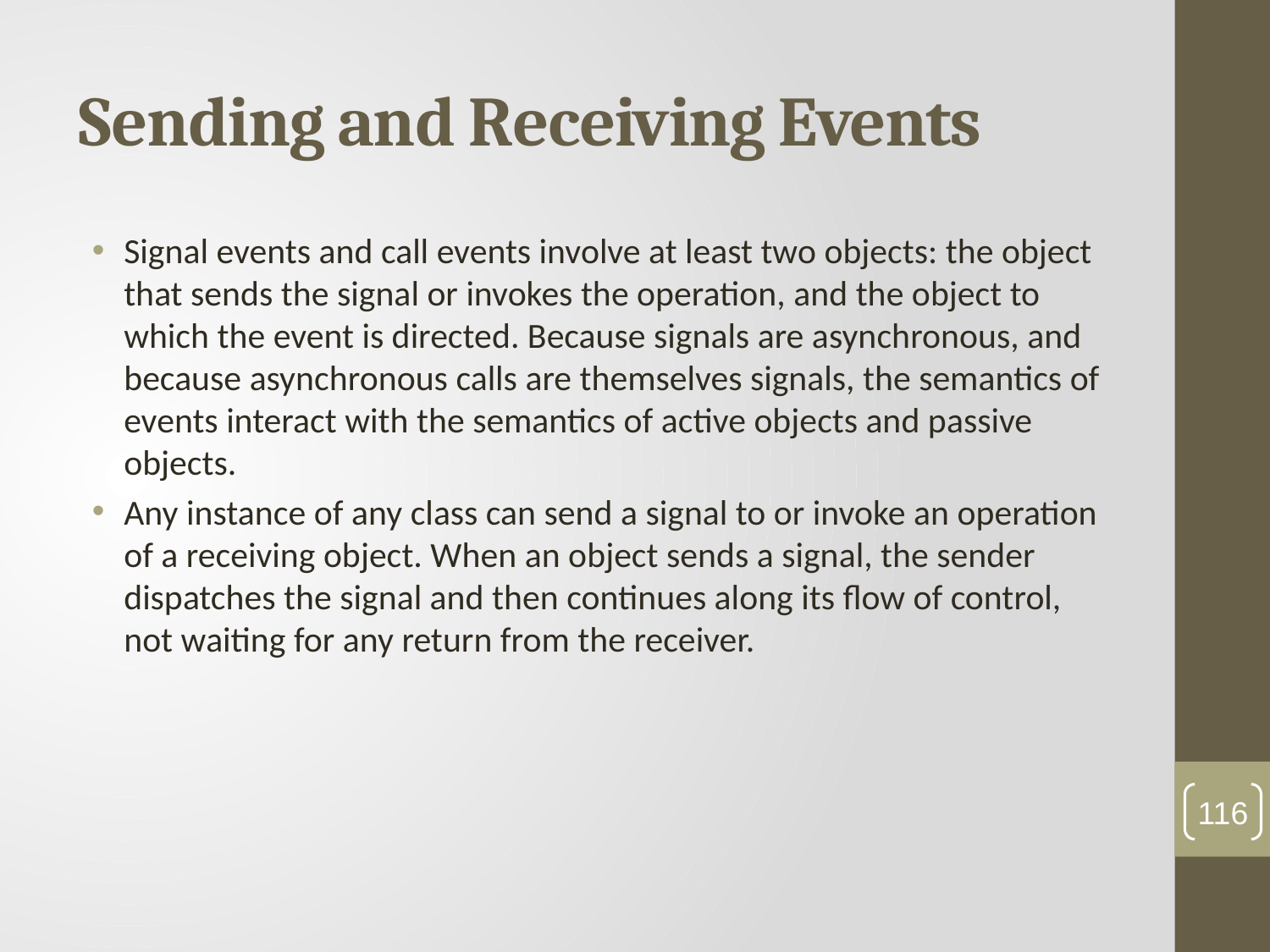

# Sending and Receiving Events
Signal events and call events involve at least two objects: the object that sends the signal or invokes the operation, and the object to which the event is directed. Because signals are asynchronous, and because asynchronous calls are themselves signals, the semantics of events interact with the semantics of active objects and passive objects.
Any instance of any class can send a signal to or invoke an operation of a receiving object. When an object sends a signal, the sender dispatches the signal and then continues along its flow of control, not waiting for any return from the receiver.
116